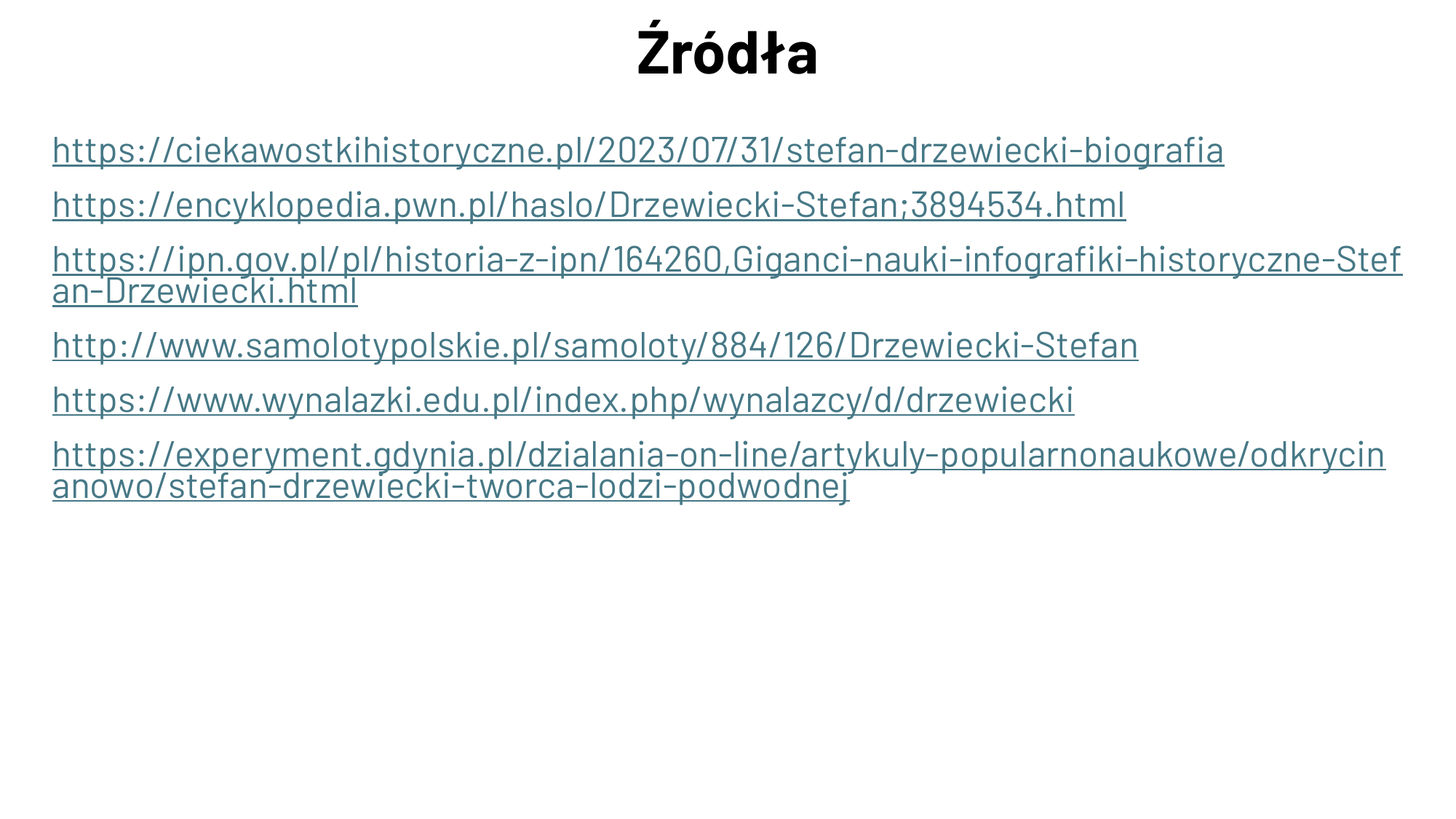

# Źródła
https://ciekawostkihistoryczne.pl/2023/07/31/stefan-drzewiecki-biografia
https://encyklopedia.pwn.pl/haslo/Drzewiecki-Stefan;3894534.html
https://ipn.gov.pl/pl/historia-z-ipn/164260,Giganci-nauki-infografiki-historyczne-Stefan-Drzewiecki.html
http://www.samolotypolskie.pl/samoloty/884/126/Drzewiecki-Stefan
https://www.wynalazki.edu.pl/index.php/wynalazcy/d/drzewiecki
https://experyment.gdynia.pl/dzialania-on-line/artykuly-popularnonaukowe/odkrycinanowo/stefan-drzewiecki-tworca-lodzi-podwodnej